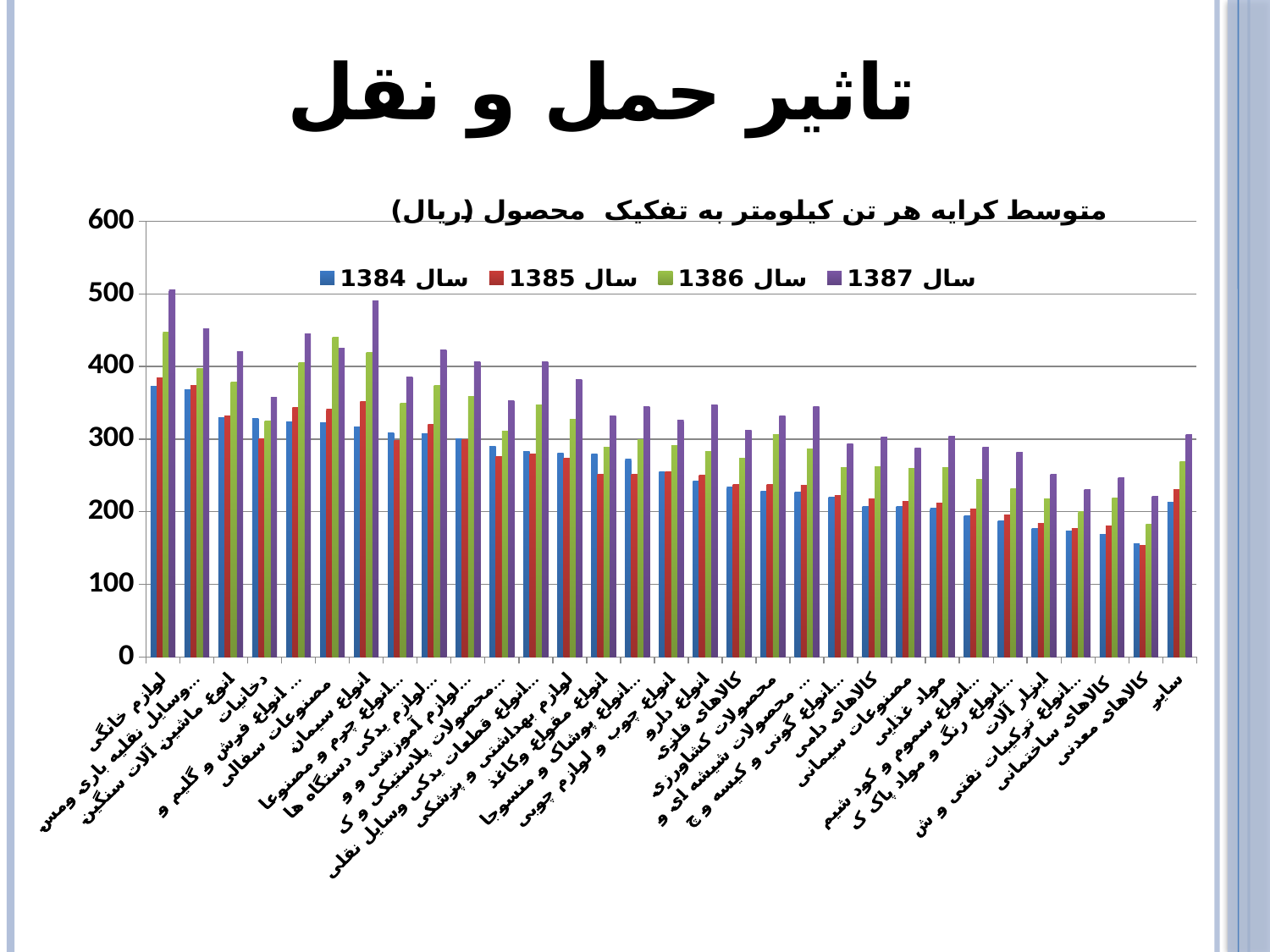

# تاثیر حمل و نقل

### Chart: متوسط کرایه هر تن کیلومتر به تفکیک  محصول (ریال)

| Category |  |  |  |  |
|---|---|---|---|---|
| لوازم خانگی | 373.0 | 384.0 | 447.0 | 506.0 |
| وسایل نقلیه باری ومسافری | 368.0 | 374.0 | 397.0 | 452.0 |
| انوع ماشین آلات سنگین | 330.0 | 332.0 | 378.0 | 420.0 |
| دخانیات | 328.0 | 301.0 | 325.0 | 357.0 |
| انواع فرش و گلیم و موکت | 324.0 | 344.0 | 405.0 | 445.0 |
| مصنوعات سفالی  | 323.0 | 341.0 | 440.0 | 425.0 |
| انواع سیمان | 317.0 | 352.0 | 419.0 | 490.0 |
| انواع چرم و مصنوعات آن | 309.0 | 298.0 | 349.0 | 386.0 |
| لوازم یدکی دستگاه های سبک | 307.0 | 320.0 | 374.0 | 423.0 |
| لوازم آموزشی و ورزشی | 301.0 | 299.0 | 359.0 | 407.0 |
| محصولات پلاستیکی و کائوچو | 290.0 | 276.0 | 311.0 | 353.0 |
| انواع قطعات یدکی وسایل نقلیه و ماشین آلات سنگین | 283.0 | 279.0 | 347.0 | 406.0 |
| لوازم بهداشتی و پزشکی | 281.0 | 274.0 | 327.0 | 382.0 |
| انواع مقواع وکاغذ | 279.0 | 251.0 | 289.0 | 332.0 |
| انواع پوشاک و منسوجات آن | 272.0 | 252.0 | 299.0 | 345.0 |
| انواع چوب و لوازم چوبی | 255.0 | 255.0 | 291.0 | 326.0 |
| انواع دارو | 242.0 | 250.0 | 283.0 | 347.0 |
| کالاهای فلزی | 234.0 | 237.0 | 274.0 | 312.0 |
| محصولات کشاورزی | 228.0 | 238.0 | 306.0 | 332.0 |
| محصولات شیشه ای و چینی | 227.0 | 236.0 | 286.0 | 345.0 |
| انواع گونی و کیسه و چتایی | 220.0 | 222.0 | 261.0 | 293.0 |
| کالاهای دامی | 207.0 | 218.0 | 262.0 | 303.0 |
| مصنوعات سیمانی | 207.0 | 214.0 | 260.0 | 288.0 |
| مواد غذایی | 205.0 | 212.0 | 261.0 | 304.0 |
| انواع سموم و کود شیمیایی | 194.0 | 204.0 | 245.0 | 289.0 |
| انواع رنگ و مواد پاک کننده | 187.0 | 196.0 | 232.0 | 282.0 |
| ابزار آلات | 177.0 | 184.0 | 218.0 | 251.0 |
| انواع ترکیبات نفتی و شیمیایی | 173.0 | 177.0 | 200.0 | 231.0 |
| کالاهای ساختمانی  | 169.0 | 180.0 | 219.0 | 247.0 |
| کالاهای معدنی | 156.0 | 154.0 | 183.0 | 221.0 |
| سایر | 213.0 | 230.0 | 269.0 | 306.0 |